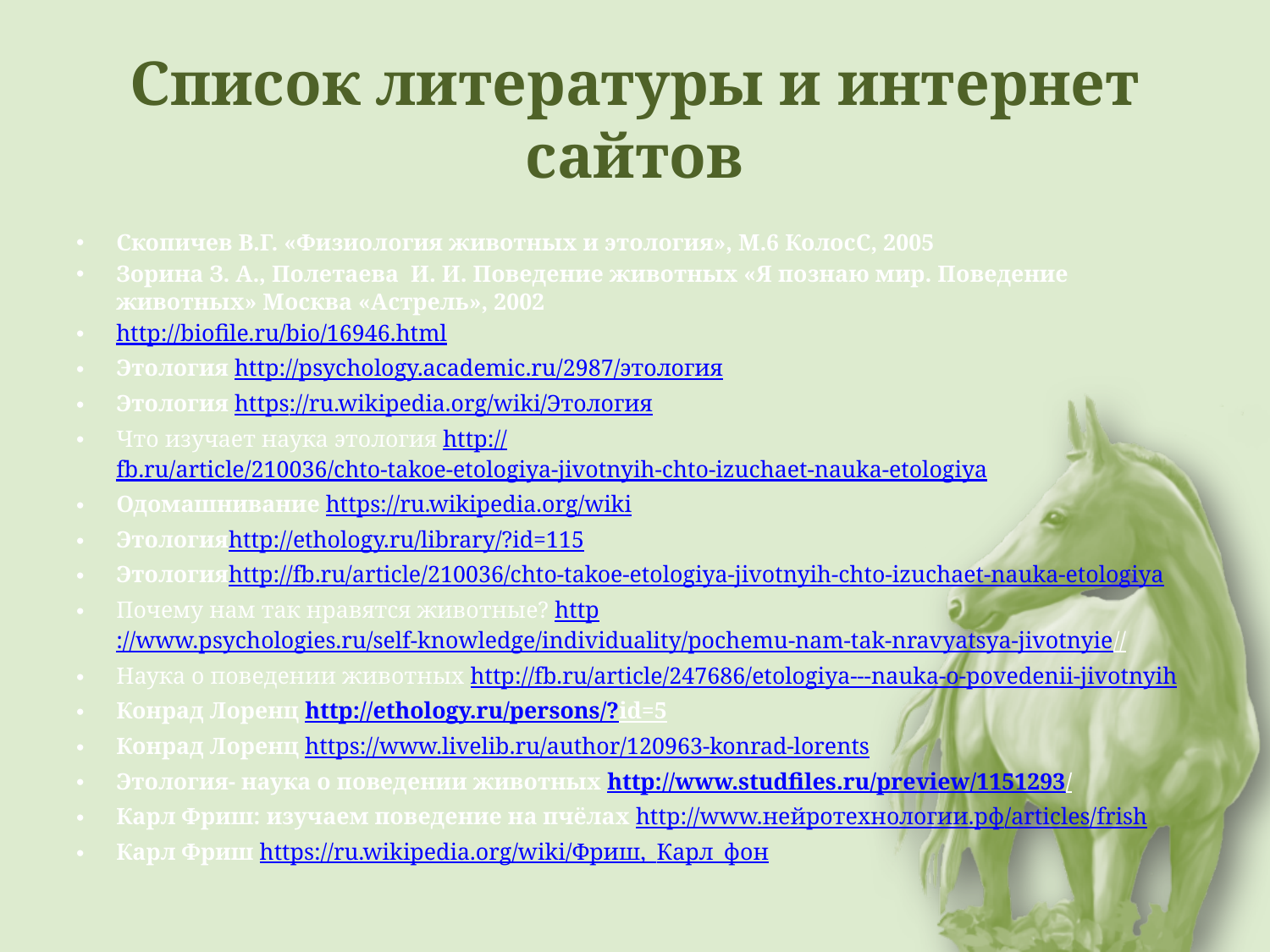

# Список литературы и интернет сайтов
Скопичев В.Г. «Физиология животных и этология», М.6 КолосС, 2005
Зорина З. А., Полетаева  И. И. Поведение животных «Я познаю мир. Поведение животных» Москва «Астрель», 2002
http://biofile.ru/bio/16946.html
Этология http://psychology.academic.ru/2987/этология
Этология https://ru.wikipedia.org/wiki/Этология
Что изучает наука этология http://fb.ru/article/210036/chto-takoe-etologiya-jivotnyih-chto-izuchaet-nauka-etologiya
Одомашнивание https://ru.wikipedia.org/wiki
Этологияhttp://ethology.ru/library/?id=115
Этологияhttp://fb.ru/article/210036/chto-takoe-etologiya-jivotnyih-chto-izuchaet-nauka-etologiya
Почему нам так нравятся животные? http://www.psychologies.ru/self-knowledge/individuality/pochemu-nam-tak-nravyatsya-jivotnyie//
Наука о поведении животных http://fb.ru/article/247686/etologiya---nauka-o-povedenii-jivotnyih
Конрад Лоренц http://ethology.ru/persons/?id=5
Конрад Лоренц https://www.livelib.ru/author/120963-konrad-lorents
Этология- наука о поведении животных http://www.studfiles.ru/preview/1151293/
Карл Фриш: изучаем поведение на пчёлах http://www.нейротехнологии.рф/articles/frish
Карл Фриш https://ru.wikipedia.org/wiki/Фриш,_Карл_фон